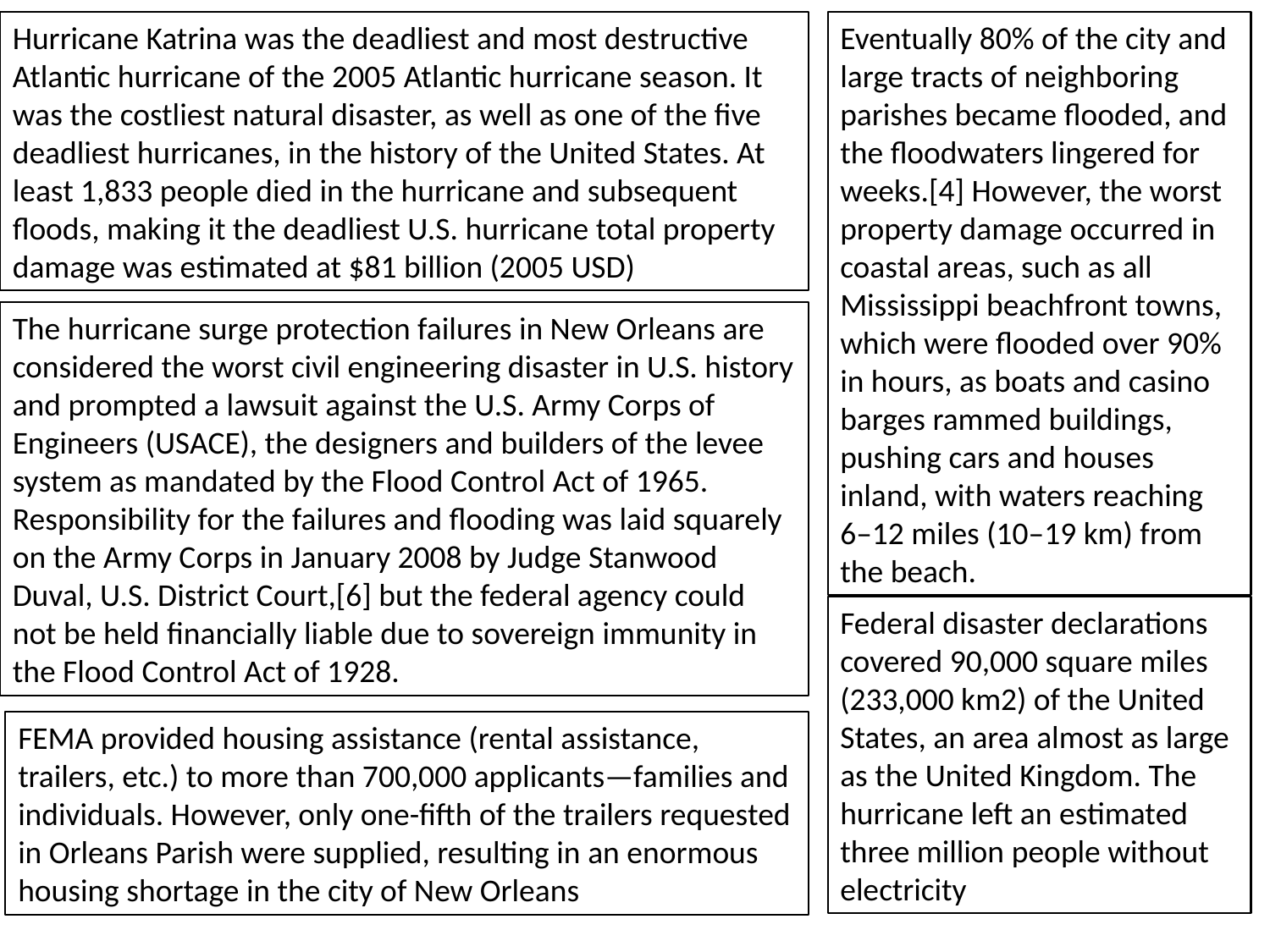

Hurricane Katrina was the deadliest and most destructive Atlantic hurricane of the 2005 Atlantic hurricane season. It was the costliest natural disaster, as well as one of the five deadliest hurricanes, in the history of the United States. At least 1,833 people died in the hurricane and subsequent floods, making it the deadliest U.S. hurricane total property damage was estimated at $81 billion (2005 USD)
Eventually 80% of the city and large tracts of neighboring parishes became flooded, and the floodwaters lingered for weeks.[4] However, the worst property damage occurred in coastal areas, such as all Mississippi beachfront towns, which were flooded over 90% in hours, as boats and casino barges rammed buildings, pushing cars and houses inland, with waters reaching 6–12 miles (10–19 km) from the beach.
The hurricane surge protection failures in New Orleans are considered the worst civil engineering disaster in U.S. history and prompted a lawsuit against the U.S. Army Corps of Engineers (USACE), the designers and builders of the levee system as mandated by the Flood Control Act of 1965. Responsibility for the failures and flooding was laid squarely on the Army Corps in January 2008 by Judge Stanwood Duval, U.S. District Court,[6] but the federal agency could not be held financially liable due to sovereign immunity in the Flood Control Act of 1928.
Federal disaster declarations covered 90,000 square miles (233,000 km2) of the United States, an area almost as large as the United Kingdom. The hurricane left an estimated three million people without electricity
FEMA provided housing assistance (rental assistance, trailers, etc.) to more than 700,000 applicants—families and individuals. However, only one-fifth of the trailers requested in Orleans Parish were supplied, resulting in an enormous housing shortage in the city of New Orleans